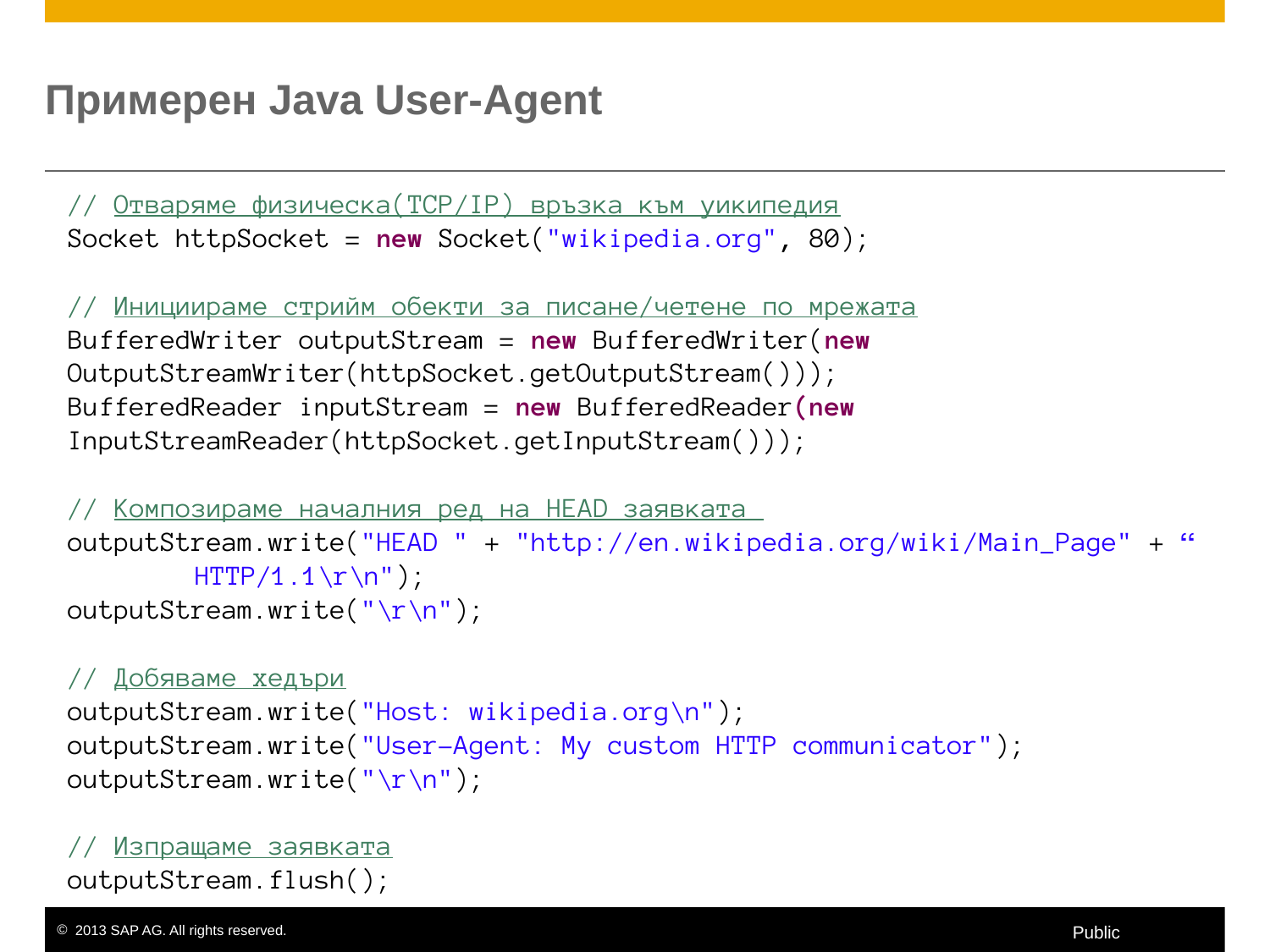

# Примерен Java User-Agent
// Отваряме физическа(TCP/IP) връзка към уикипедия
Socket httpSocket = new Socket("wikipedia.org", 80);

// Инициираме стрийм обекти за писане/четене по мрежата
BufferedWriter outputStream = new BufferedWriter(new 	OutputStreamWriter(httpSocket.getOutputStream()));
BufferedReader inputStream = new BufferedReader(new 	InputStreamReader(httpSocket.getInputStream()));

// Композираме началния ред на HEAD заявката
outputStream.write("HEAD " + "http://en.wikipedia.org/wiki/Main_Page" + “ 	HTTP/1.1\r\n");
outputStream.write("\r\n");

// Добяваме хедъри
outputStream.write("Host: wikipedia.org\n");
outputStream.write("User-Agent: My custom HTTP communicator");
outputStream.write("\r\n");

// Изпращаме заявката
outputStream.flush();